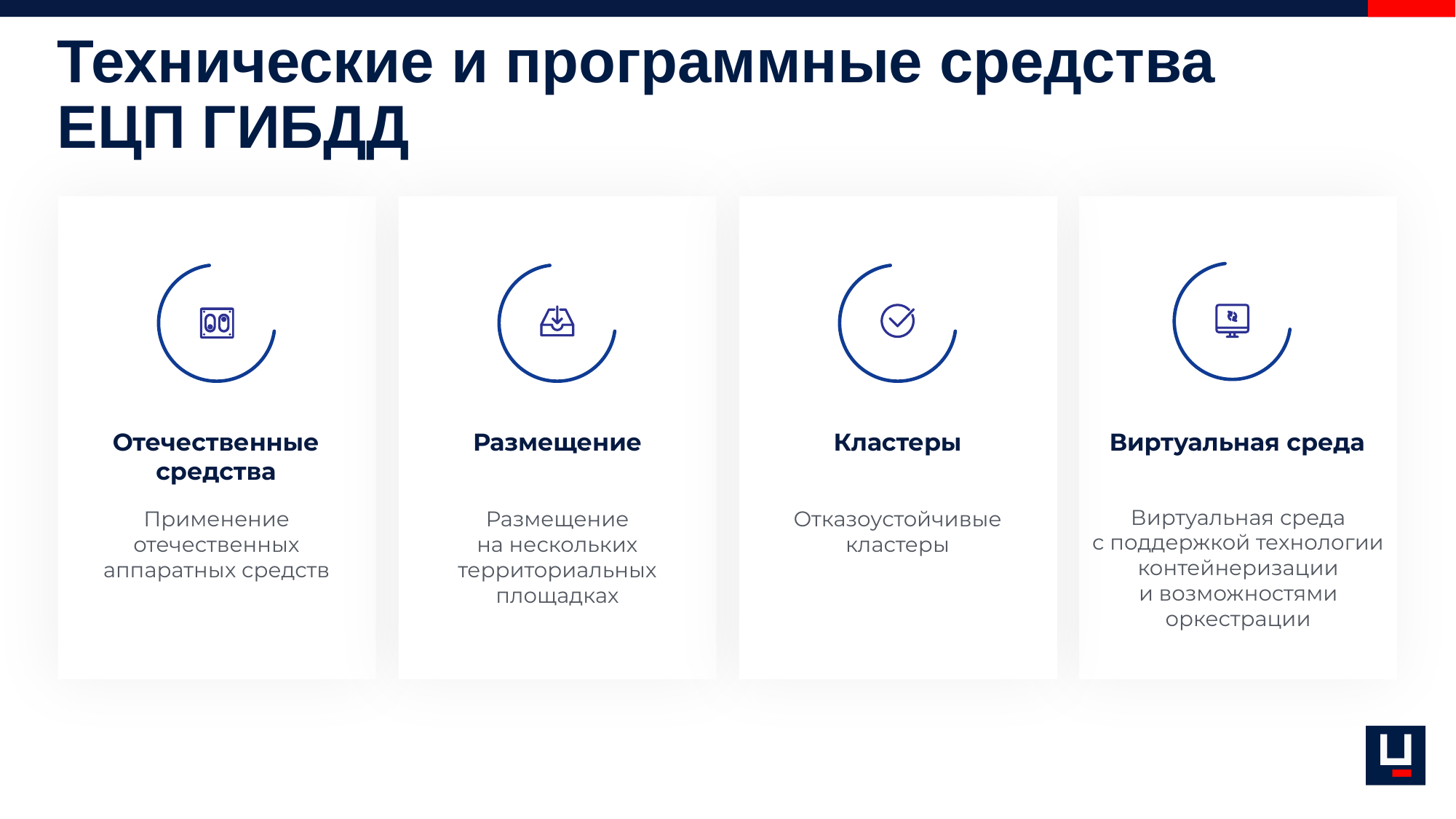

# Технические и программные средства ЕЦП ГИБДД

Отечественные средства
Размещение
Кластеры
Виртуальная среда
Виртуальная среда
с поддержкой технологии контейнеризации
и возможностями оркестрации
Применение отечественных аппаратных средств
Размещение
на нескольких территориальных площадках
Отказоустойчивые кластеры
28
/32